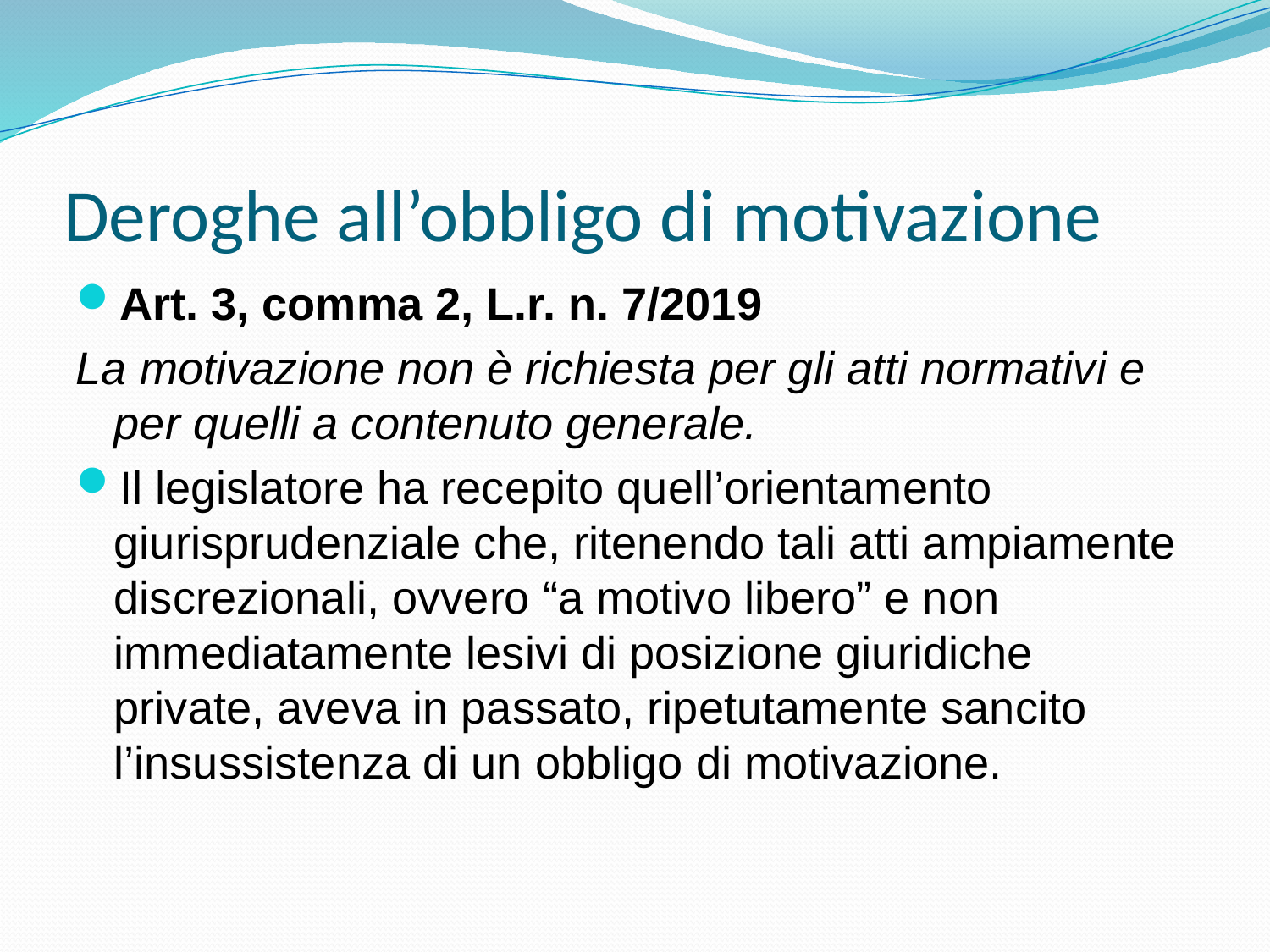

# Deroghe all’obbligo di motivazione
Art. 3, comma 2, L.r. n. 7/2019
La motivazione non è richiesta per gli atti normativi e per quelli a contenuto generale.
Il legislatore ha recepito quell’orientamento giurisprudenziale che, ritenendo tali atti ampiamente discrezionali, ovvero “a motivo libero” e non immediatamente lesivi di posizione giuridiche private, aveva in passato, ripetutamente sancito l’insussistenza di un obbligo di motivazione.